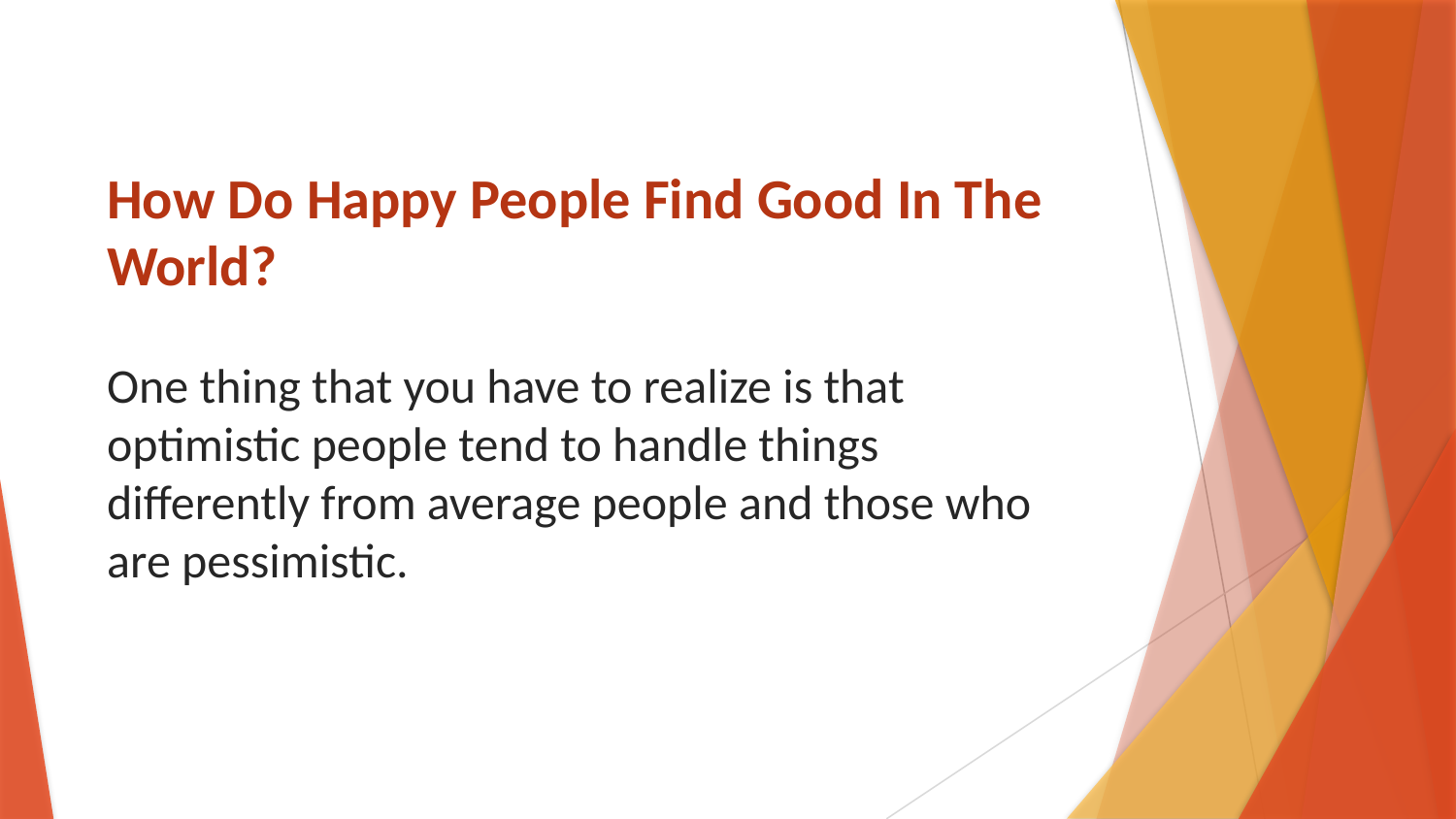

# How Do Happy People Find Good In The World?
One thing that you have to realize is that optimistic people tend to handle things differently from average people and those who are pessimistic.